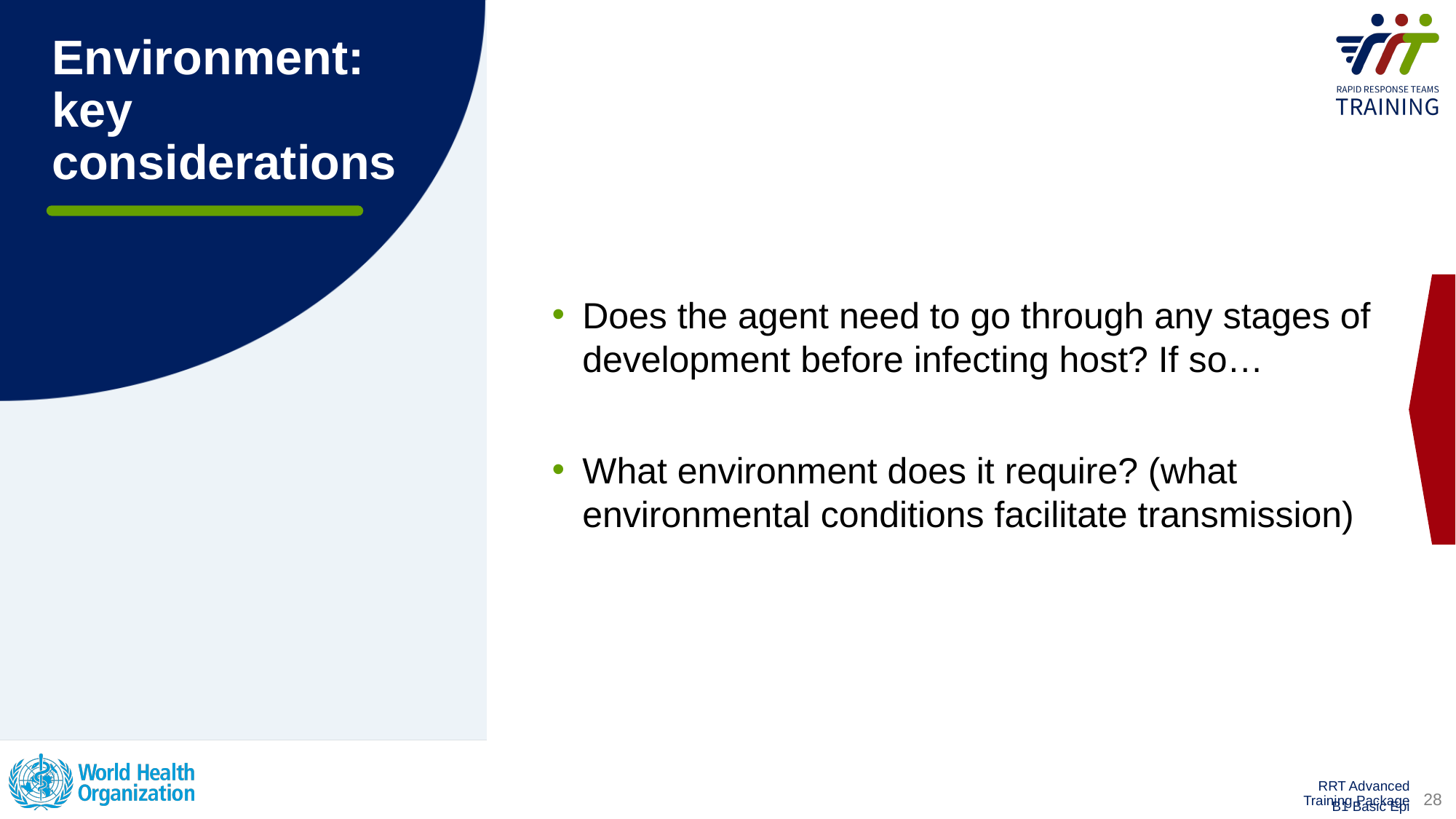

# Environment: key considerations

Does the agent need to go through any stages of development before infecting host? If so…

What environment does it require? (what environmental conditions facilitate transmission)